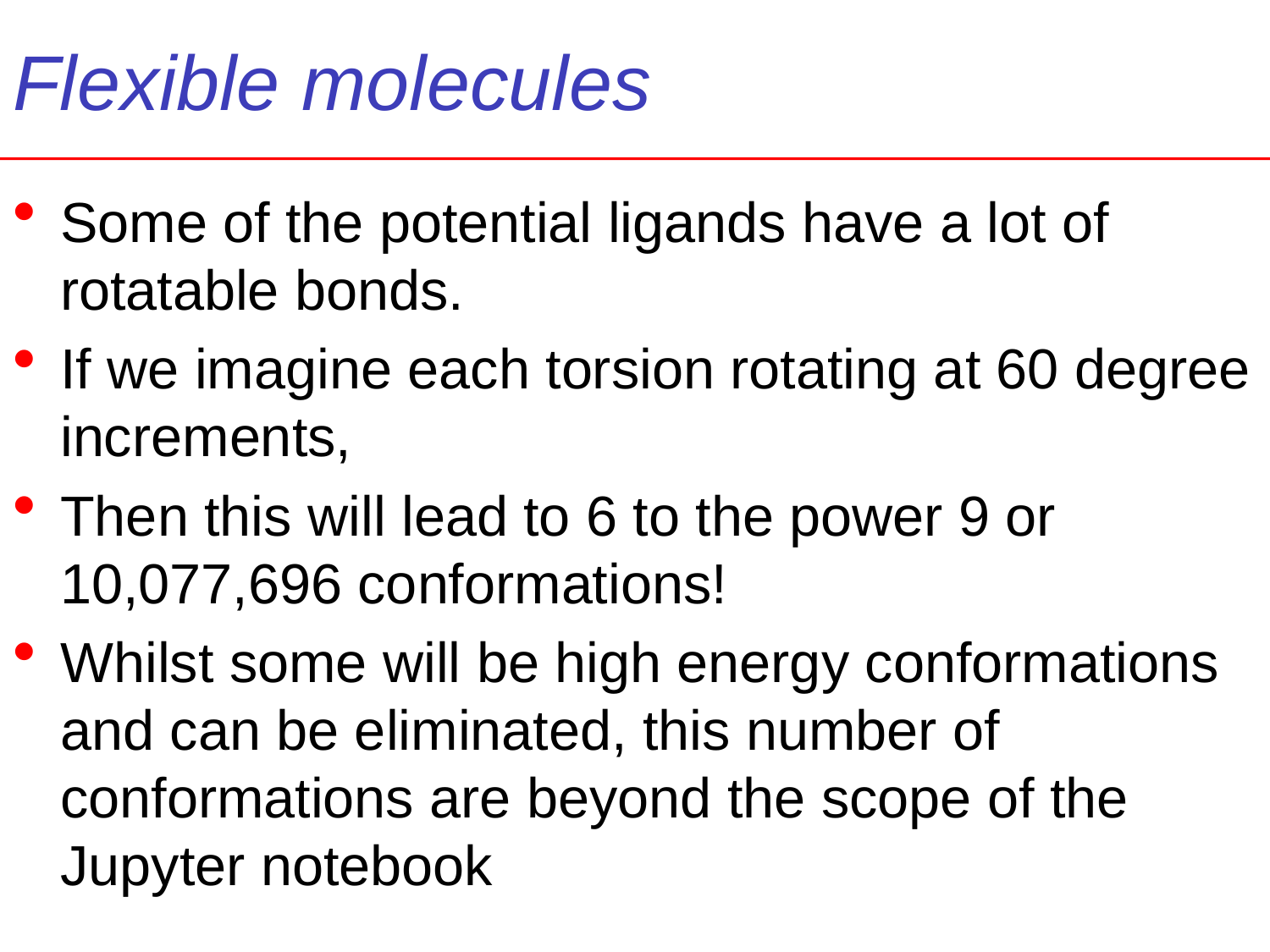

# Flexible molecules
Some of the potential ligands have a lot of rotatable bonds.
If we imagine each torsion rotating at 60 degree increments,
Then this will lead to 6 to the power 9 or 10,077,696 conformations!
Whilst some will be high energy conformations and can be eliminated, this number of conformations are beyond the scope of the Jupyter notebook